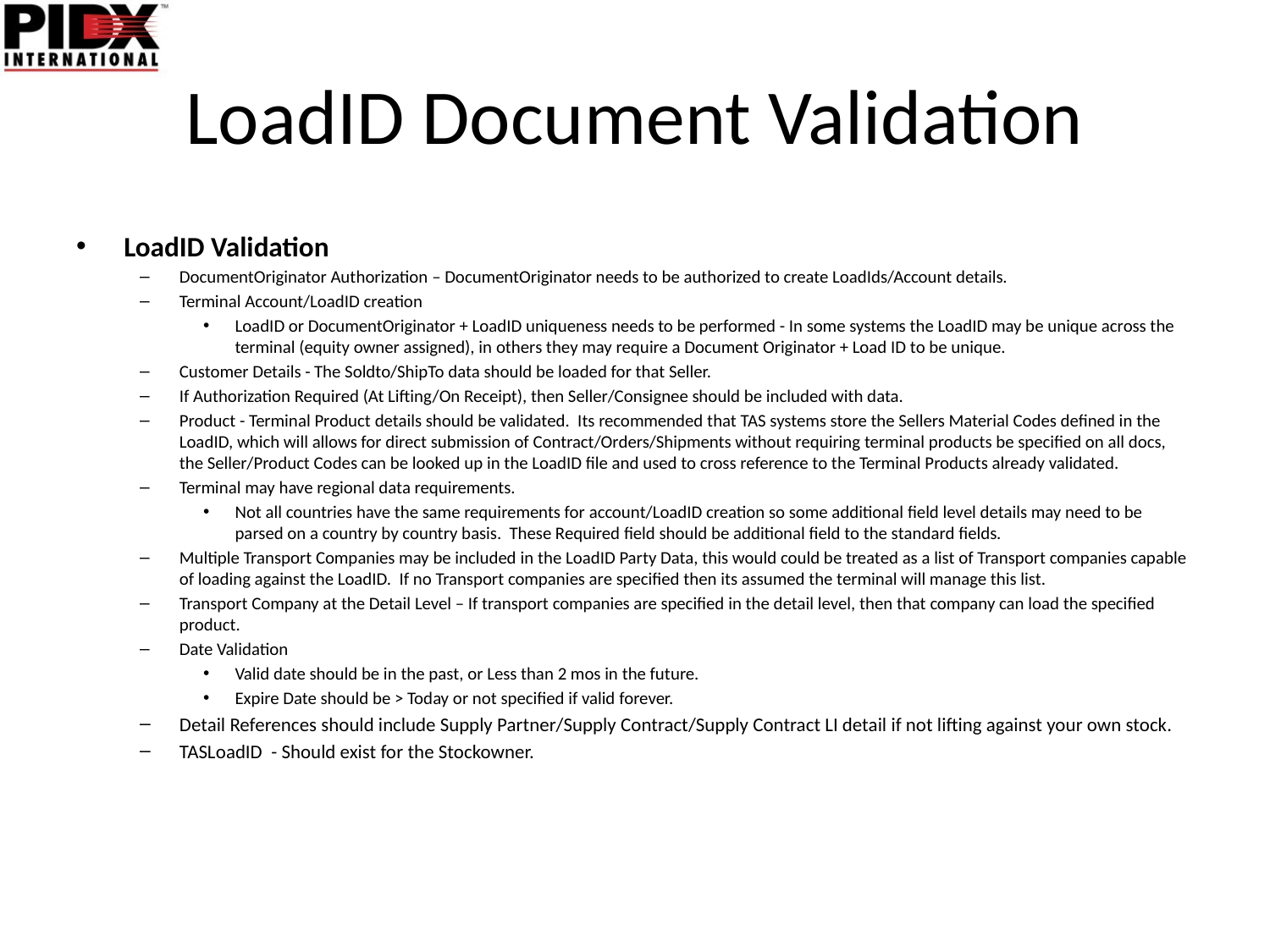

# LoadID Document Validation
LoadID Validation
DocumentOriginator Authorization – DocumentOriginator needs to be authorized to create LoadIds/Account details.
Terminal Account/LoadID creation
LoadID or DocumentOriginator + LoadID uniqueness needs to be performed - In some systems the LoadID may be unique across the terminal (equity owner assigned), in others they may require a Document Originator + Load ID to be unique.
Customer Details - The Soldto/ShipTo data should be loaded for that Seller.
If Authorization Required (At Lifting/On Receipt), then Seller/Consignee should be included with data.
Product - Terminal Product details should be validated.  Its recommended that TAS systems store the Sellers Material Codes defined in the LoadID, which will allows for direct submission of Contract/Orders/Shipments without requiring terminal products be specified on all docs, the Seller/Product Codes can be looked up in the LoadID file and used to cross reference to the Terminal Products already validated.
Terminal may have regional data requirements.
Not all countries have the same requirements for account/LoadID creation so some additional field level details may need to be parsed on a country by country basis.  These Required field should be additional field to the standard fields.
Multiple Transport Companies may be included in the LoadID Party Data, this would could be treated as a list of Transport companies capable of loading against the LoadID.  If no Transport companies are specified then its assumed the terminal will manage this list.
Transport Company at the Detail Level – If transport companies are specified in the detail level, then that company can load the specified product.
Date Validation
Valid date should be in the past, or Less than 2 mos in the future.
Expire Date should be > Today or not specified if valid forever.
Detail References should include Supply Partner/Supply Contract/Supply Contract LI detail if not lifting against your own stock.
TASLoadID  - Should exist for the Stockowner.